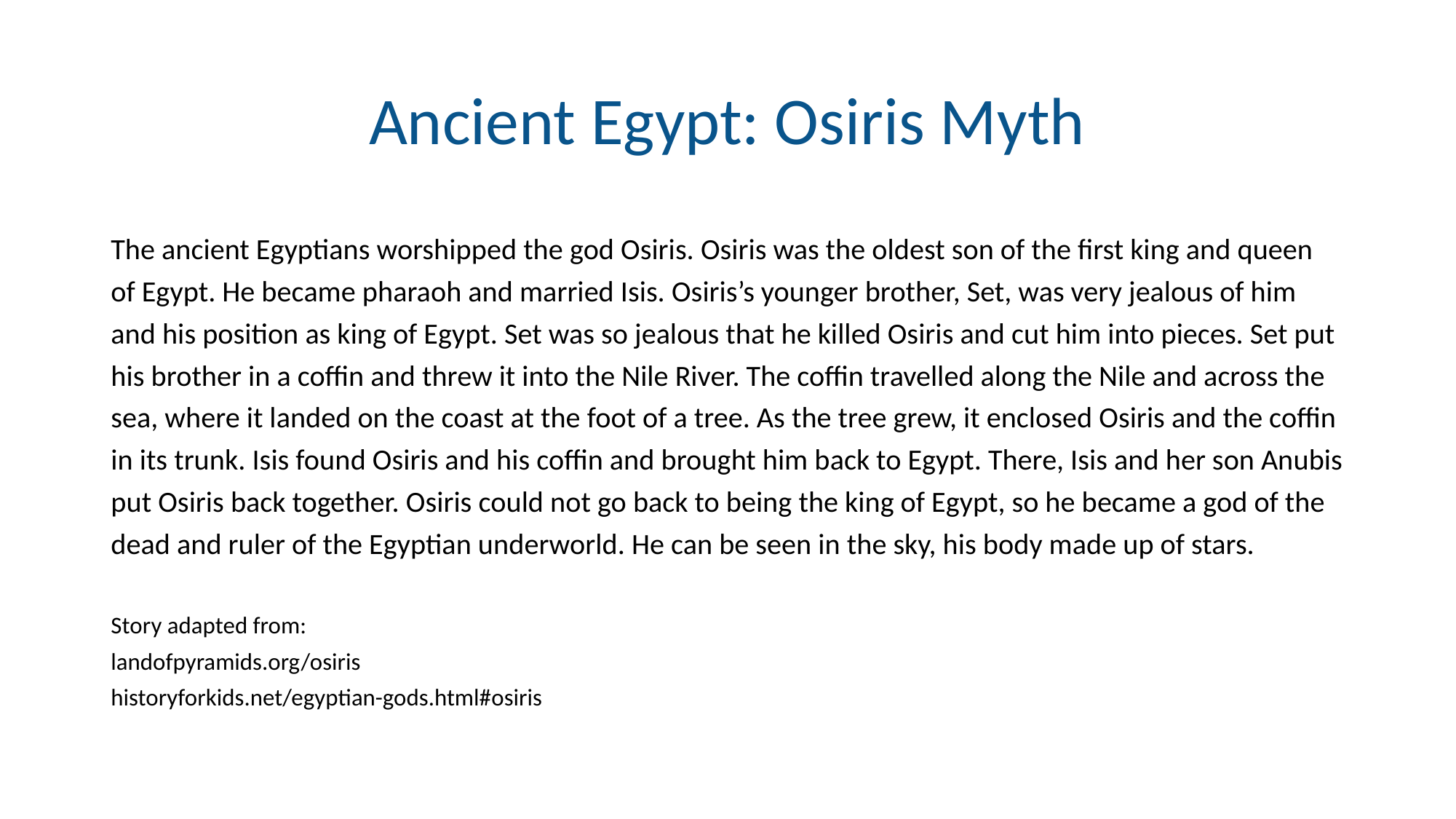

# Ancient Egypt: Osiris Myth
The ancient Egyptians worshipped the god Osiris. Osiris was the oldest son of the first king and queen of Egypt. He became pharaoh and married Isis. Osiris’s younger brother, Set, was very jealous of him and his position as king of Egypt. Set was so jealous that he killed Osiris and cut him into pieces. Set put his brother in a coffin and threw it into the Nile River. The coffin travelled along the Nile and across the sea, where it landed on the coast at the foot of a tree. As the tree grew, it enclosed Osiris and the coffin in its trunk. Isis found Osiris and his coffin and brought him back to Egypt. There, Isis and her son Anubis put Osiris back together. Osiris could not go back to being the king of Egypt, so he became a god of the dead and ruler of the Egyptian underworld. He can be seen in the sky, his body made up of stars.

Story adapted from:
landofpyramids.org/osiris
historyforkids.net/egyptian-gods.html#osiris